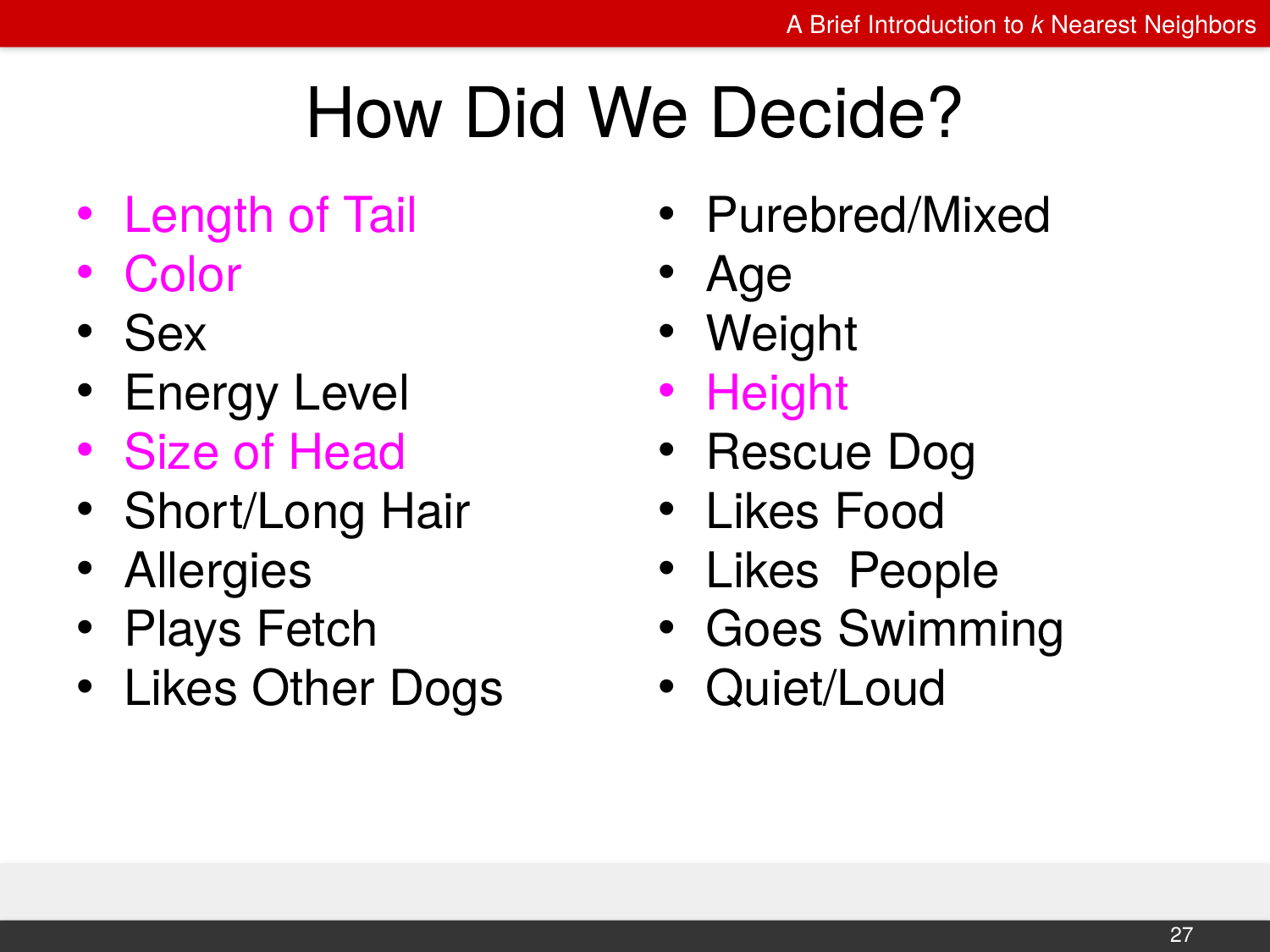

# How Did We Decide?
Length of Tail
Color
Sex
Energy Level
Size of Head
Short/Long Hair
Allergies
Plays Fetch
Likes Other Dogs
Purebred/Mixed
Age
Weight
Height
Rescue Dog
Likes Food
Likes  People
Goes Swimming
Quiet/Loud
27